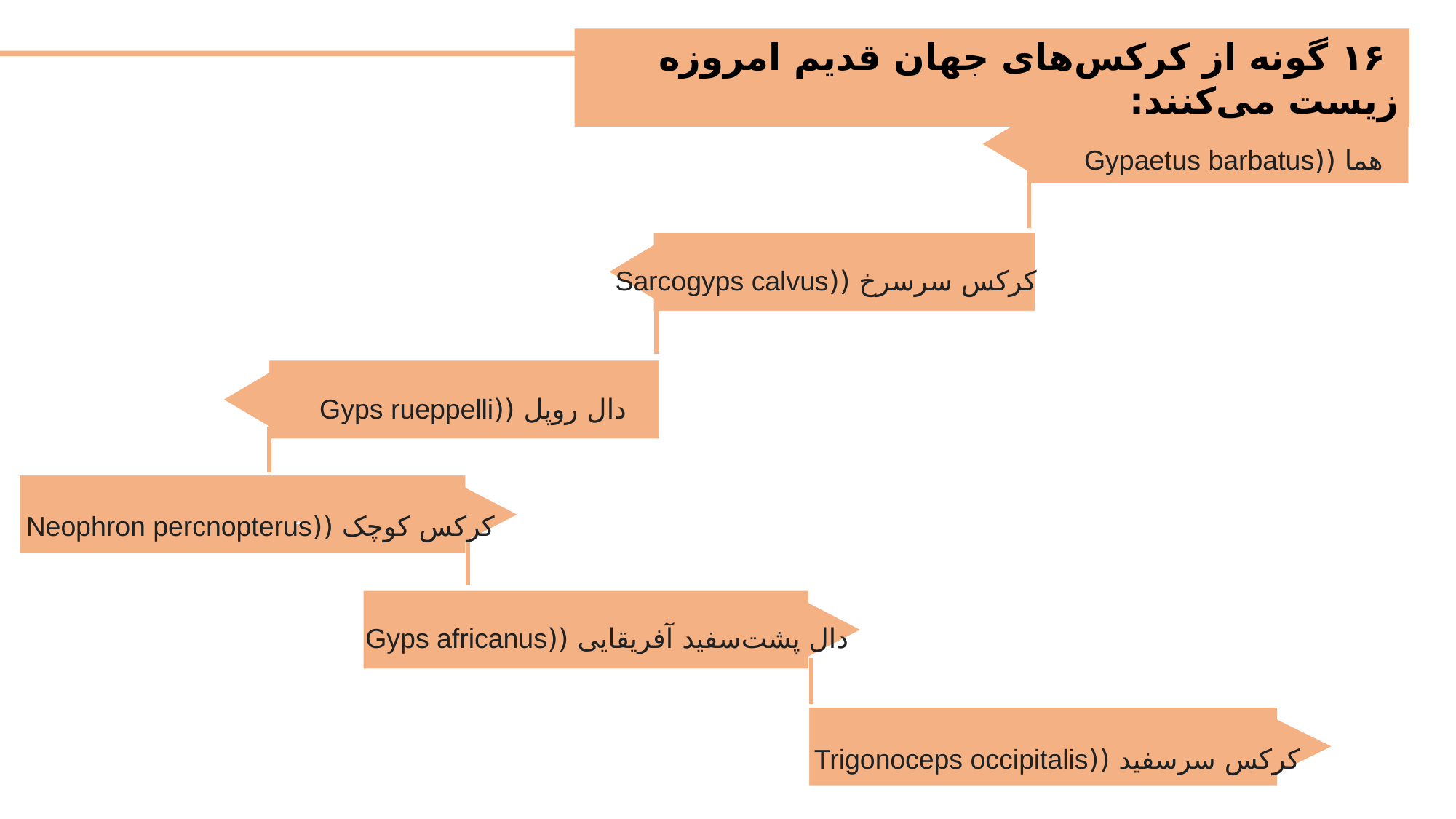

۱۶ گونه از کرکس‌های جهان قدیم امروزه زیست می‌کنند:

هما ((Gypaetus barbatus
کرکس سرسرخ ((Sarcogyps calvus

دال روپل ((Gyps rueppelli

کرکس کوچک ((Neophron percnopterus

دال پشت‌سفید آفریقایی ((Gyps africanus

کرکس سرسفید ((Trigonoceps occipitalis